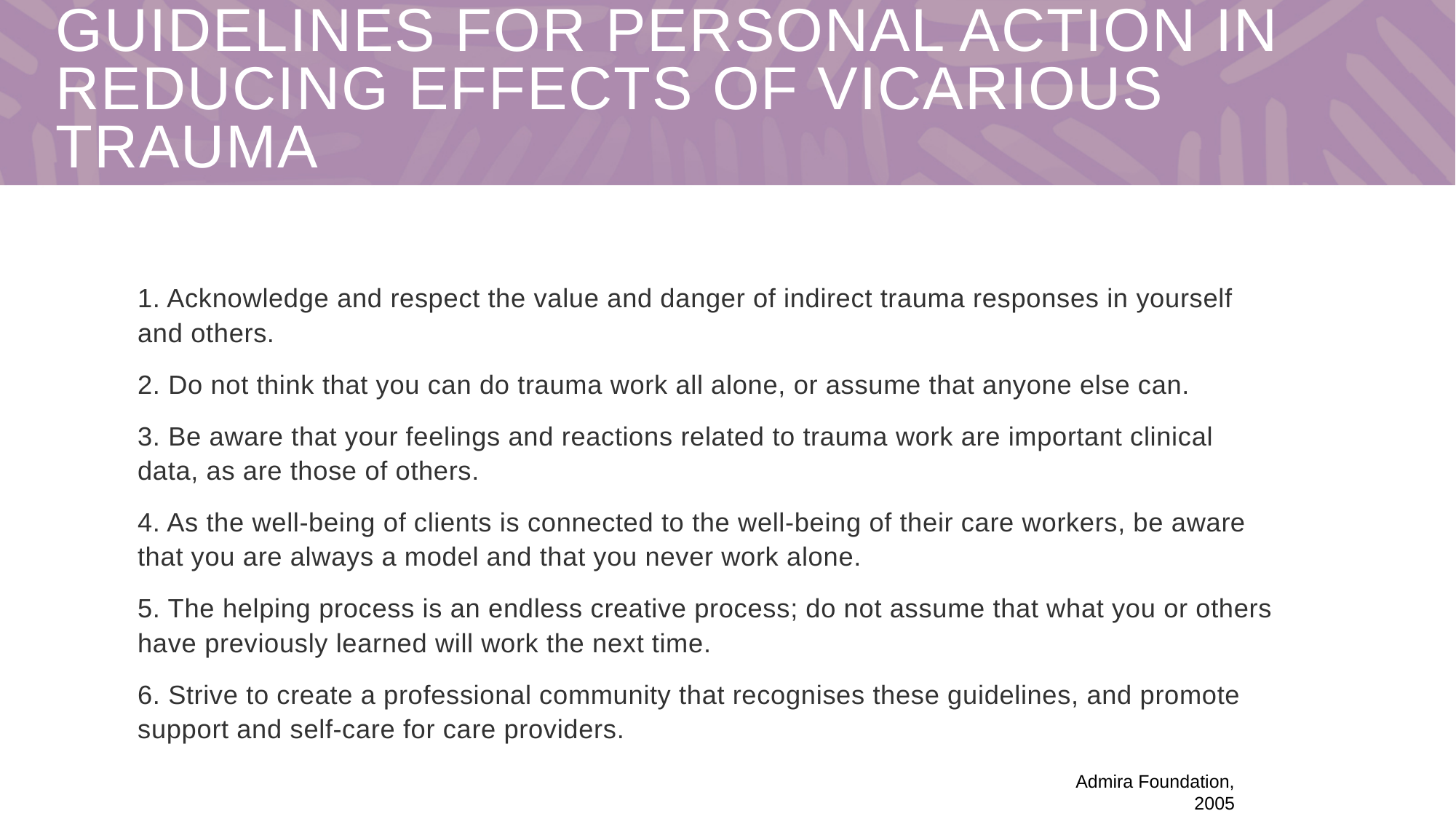

# Guidelines for personal action in reducing effects of vicarious trauma
1. Acknowledge and respect the value and danger of indirect trauma responses in yourself and others.
2. Do not think that you can do trauma work all alone, or assume that anyone else can.
3. Be aware that your feelings and reactions related to trauma work are important clinical data, as are those of others.
4. As the well-being of clients is connected to the well-being of their care workers, be aware that you are always a model and that you never work alone.
5. The helping process is an endless creative process; do not assume that what you or others have previously learned will work the next time.
6. Strive to create a professional community that recognises these guidelines, and promote support and self-care for care providers.
Admira Foundation, 2005